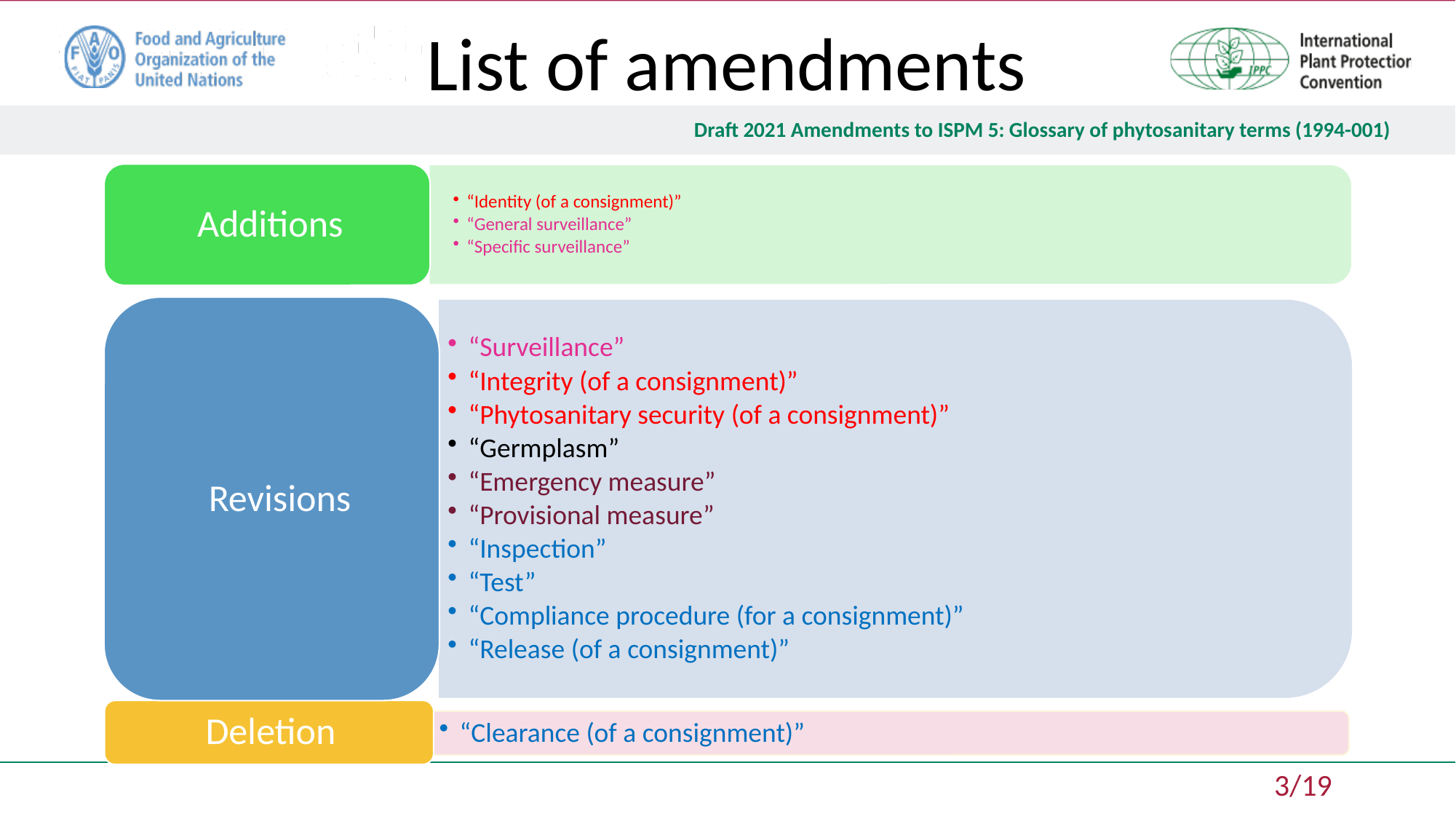

List of amendments
“Identity (of a consignment)”
“General surveillance”
“Specific surveillance”
Additions
“Clearance (of a consignment)”
Deletion
“Surveillance”
“Integrity (of a consignment)”
“Phytosanitary security (of a consignment)”
“Germplasm”
“Emergency measure”
“Provisional measure”
“Inspection”
“Test”
“Compliance procedure (for a consignment)”
“Release (of a consignment)”
Revisions